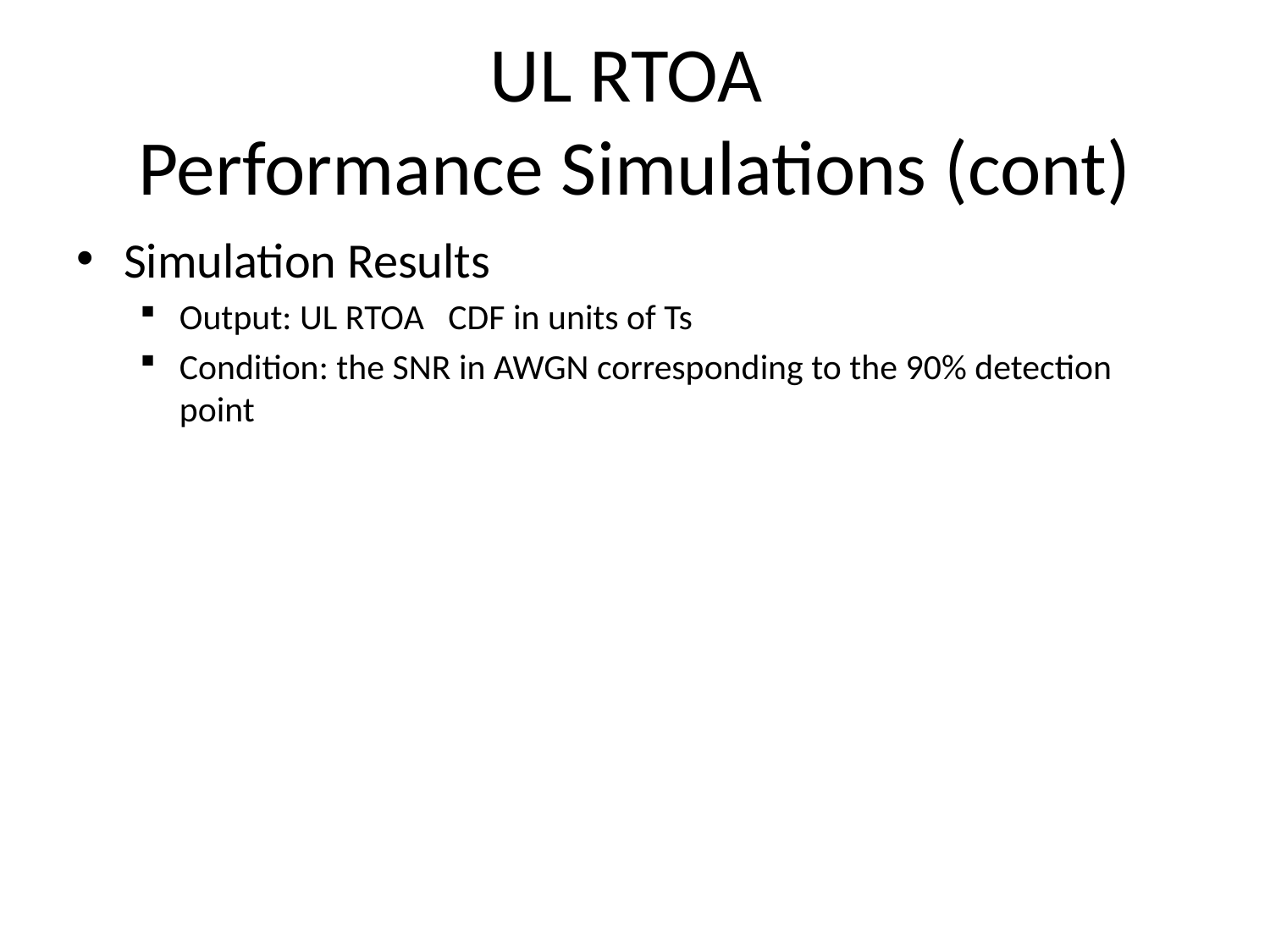

# UL RTOA Performance Simulations (cont)
Simulation Results
Output: UL RTOA   CDF in units of Ts
Condition: the SNR in AWGN corresponding to the 90% detection point